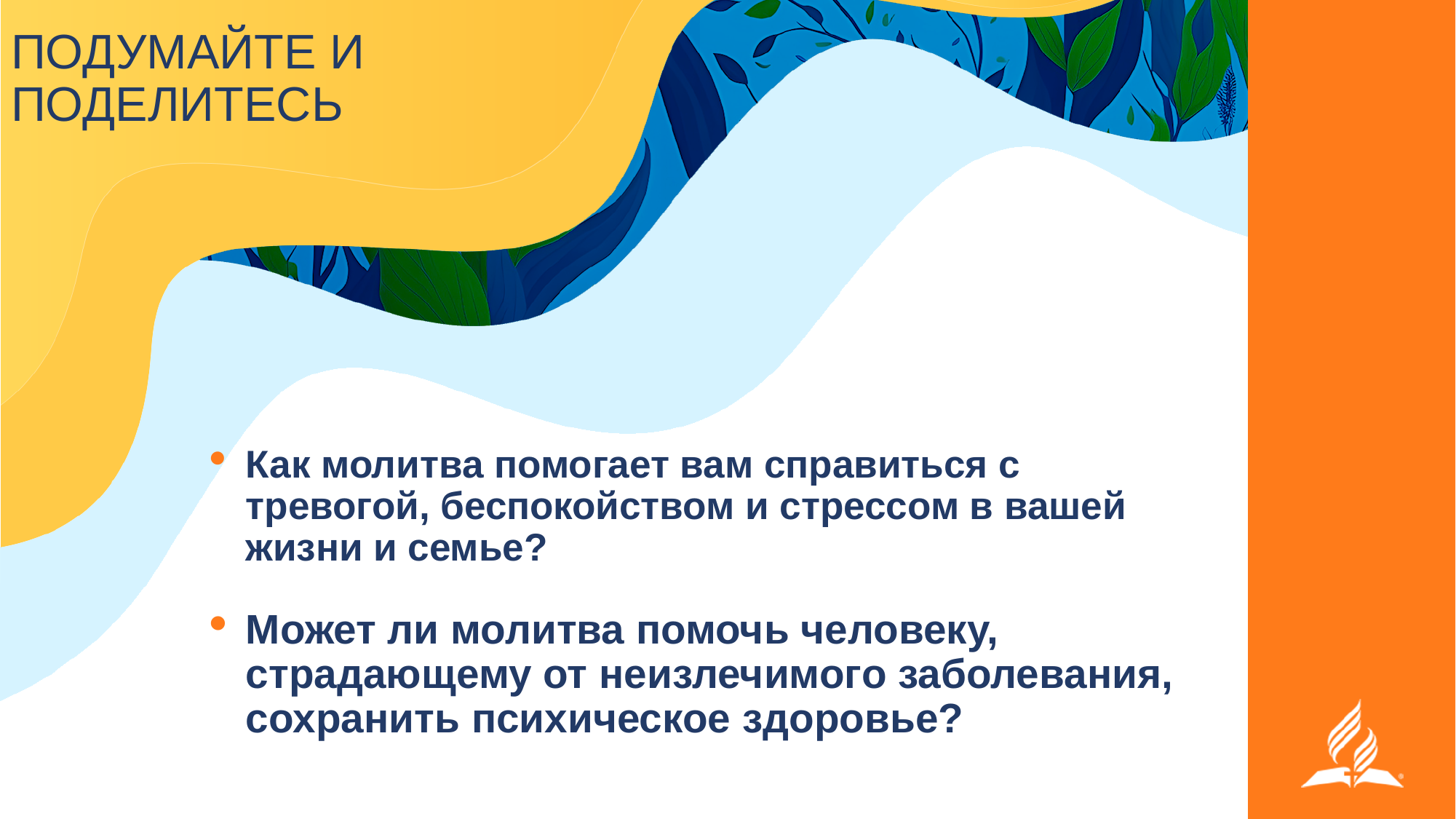

# ПОДУМАЙТЕ И ПОДЕЛИТЕСЬ
Как молитва помогает вам справиться с тревогой, беспокойством и стрессом в вашей жизни и семье?

Может ли молитва помочь человеку, страдающему от неизлечимого заболевания, сохранить психическое здоровье?